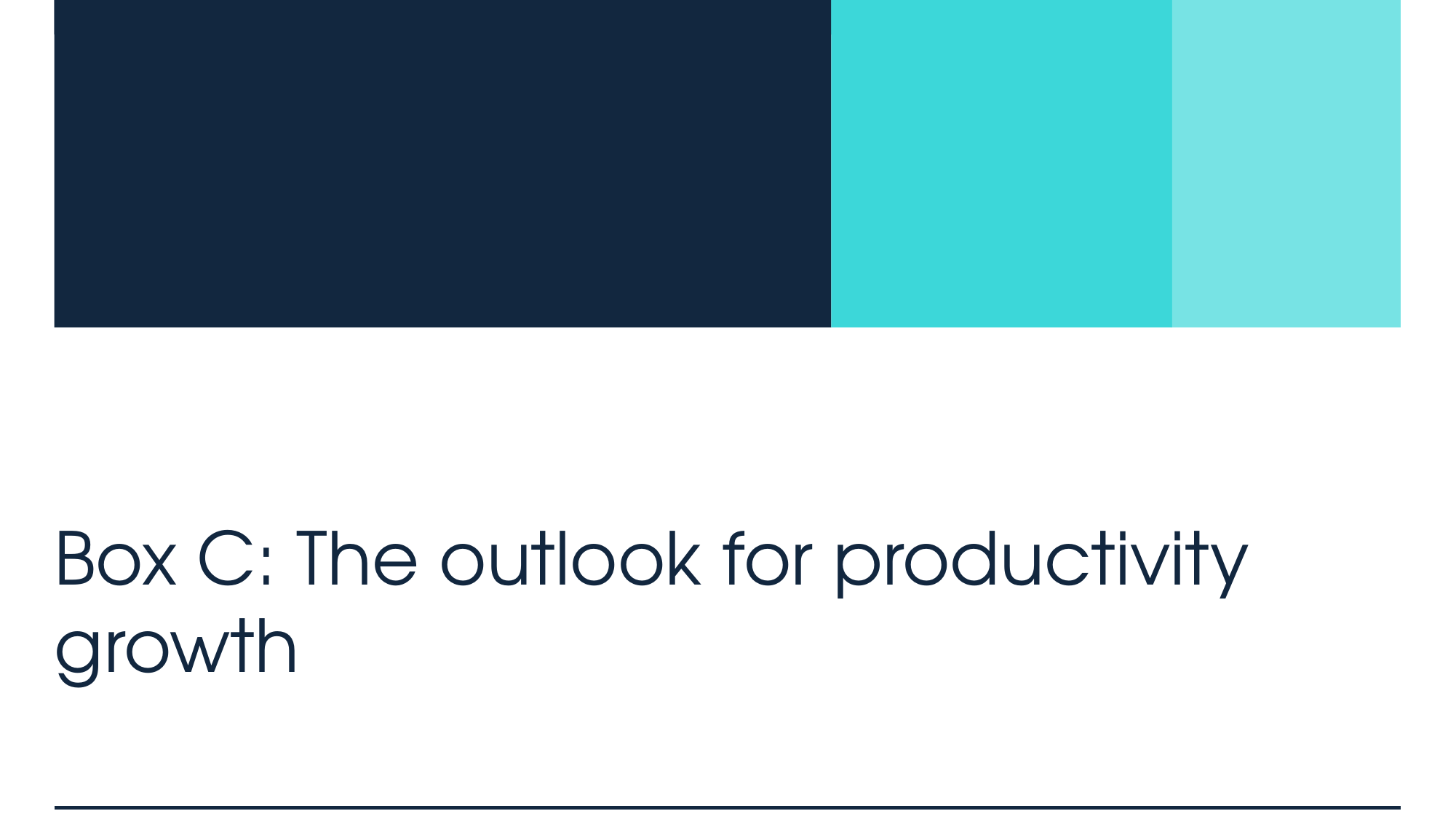

Box C: The outlook for productivity growth